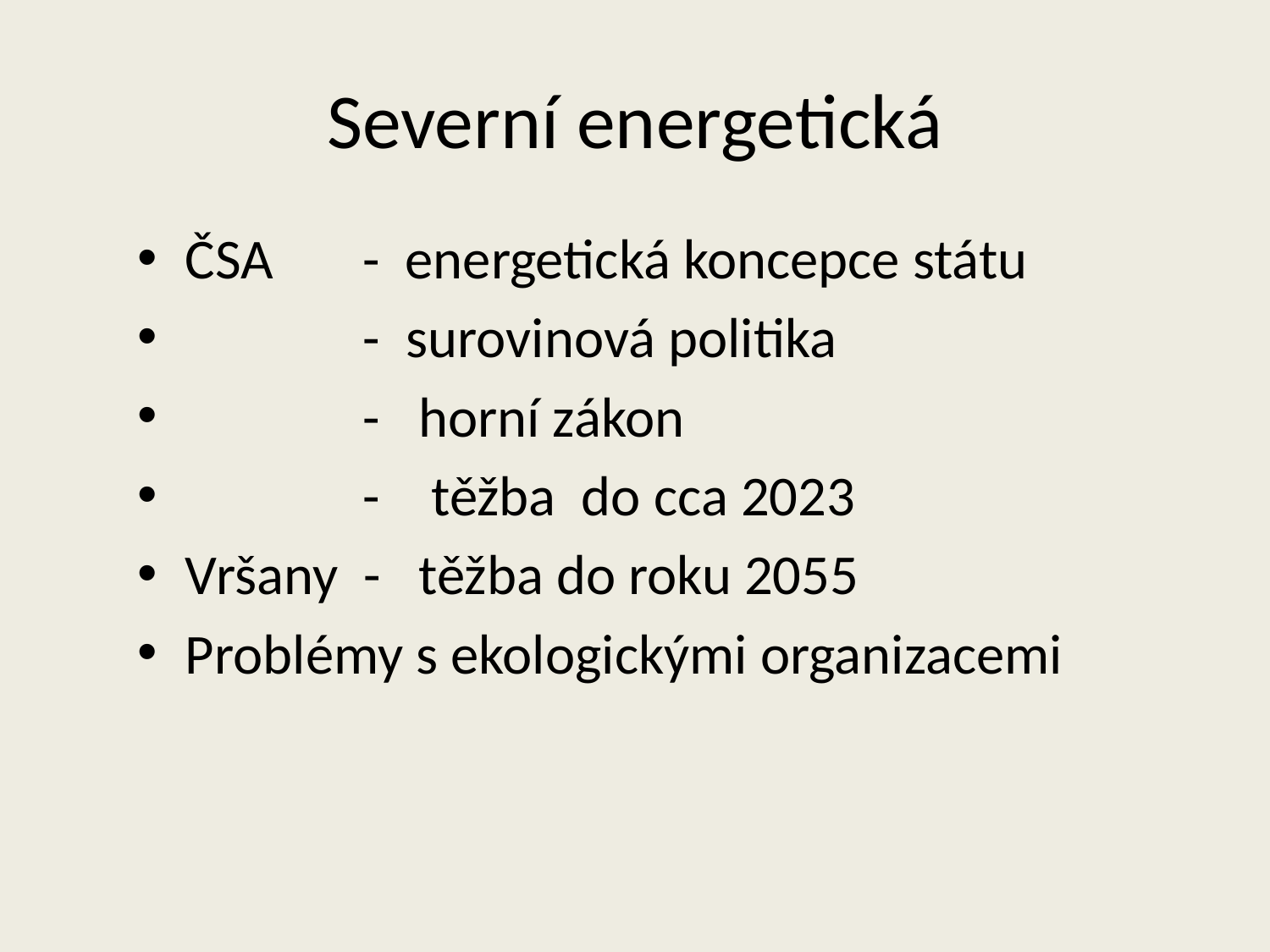

# Severní energetická
ČSA       -  energetická koncepce státu
              -  surovinová politika
              -   horní zákon
              -    těžba  do cca 2023
Vršany  -   těžba do roku 2055
Problémy s ekologickými organizacemi